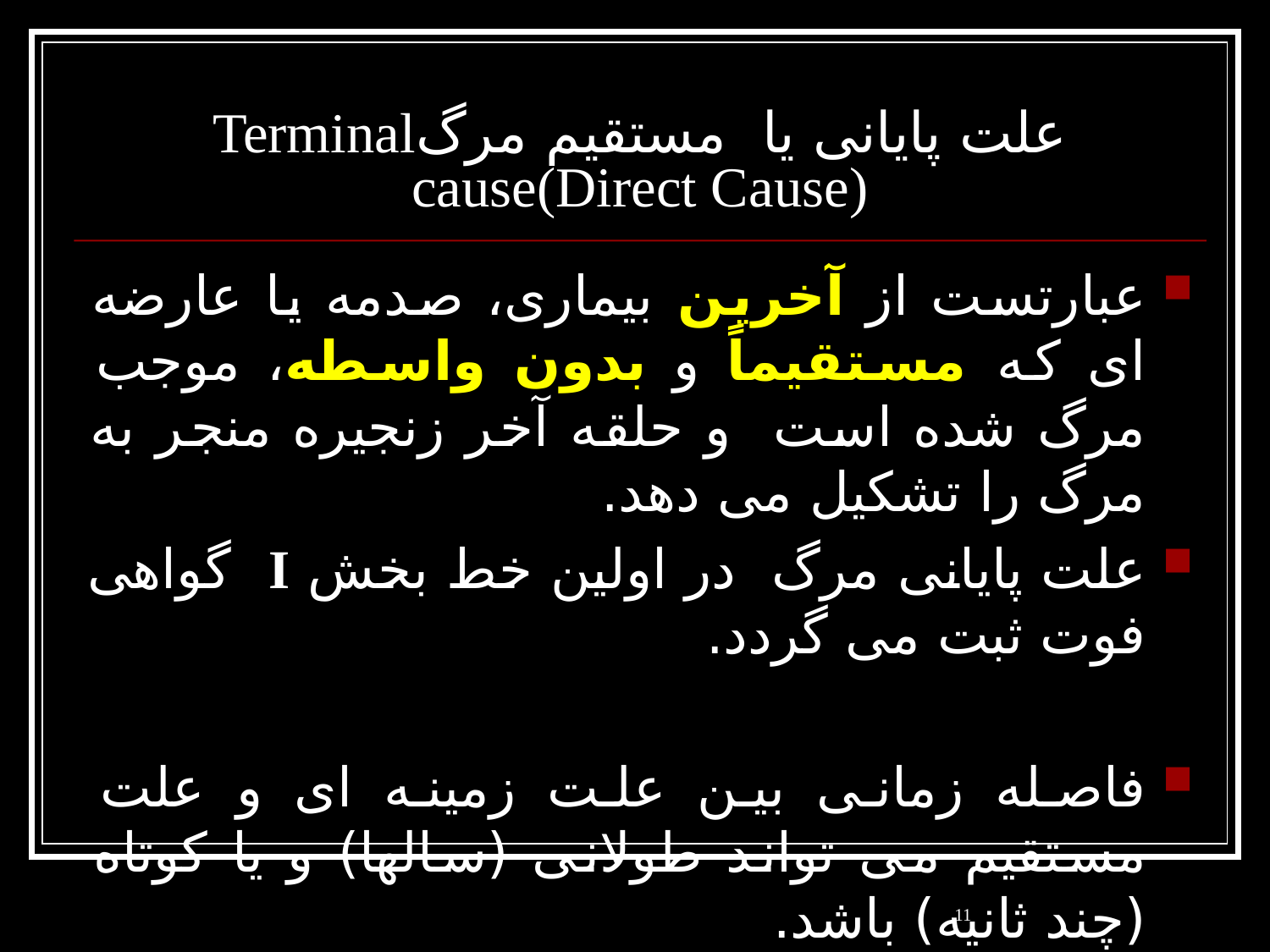

# علت پایانی یا  مستقیم مرگTerminal cause(Direct Cause)
عبارتست از آخرین بیماری، صدمه یا عارضه ای که مستقیماً و بدون واسطه، موجب مرگ شده است  و حلقه آخر زنجیره منجر به مرگ را تشکیل می دهد.
علت پایانی مرگ  در اولین خط بخش I  گواهی فوت ثبت می گردد.

فاصله زمانی بین علت زمینه ای و علت مستقیم می تواند طولانی (سالها) و یا کوتاه (چند ثانیه) باشد.
11